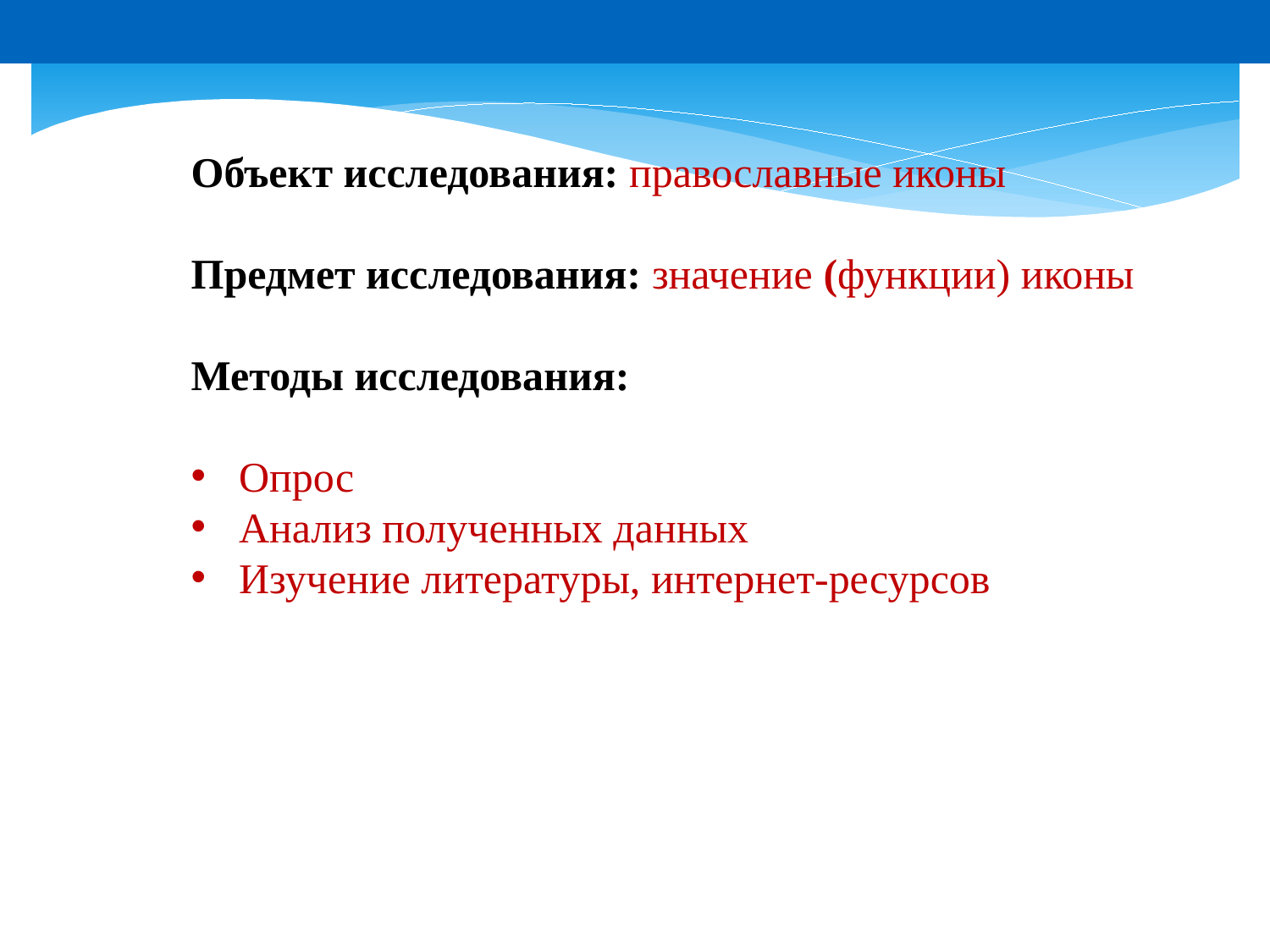

Объект исследования: православные иконы

Предмет исследования: значение (функции) иконы

Методы исследования:

Опрос
Анализ полученных данных
Изучение литературы, интернет-ресурсов